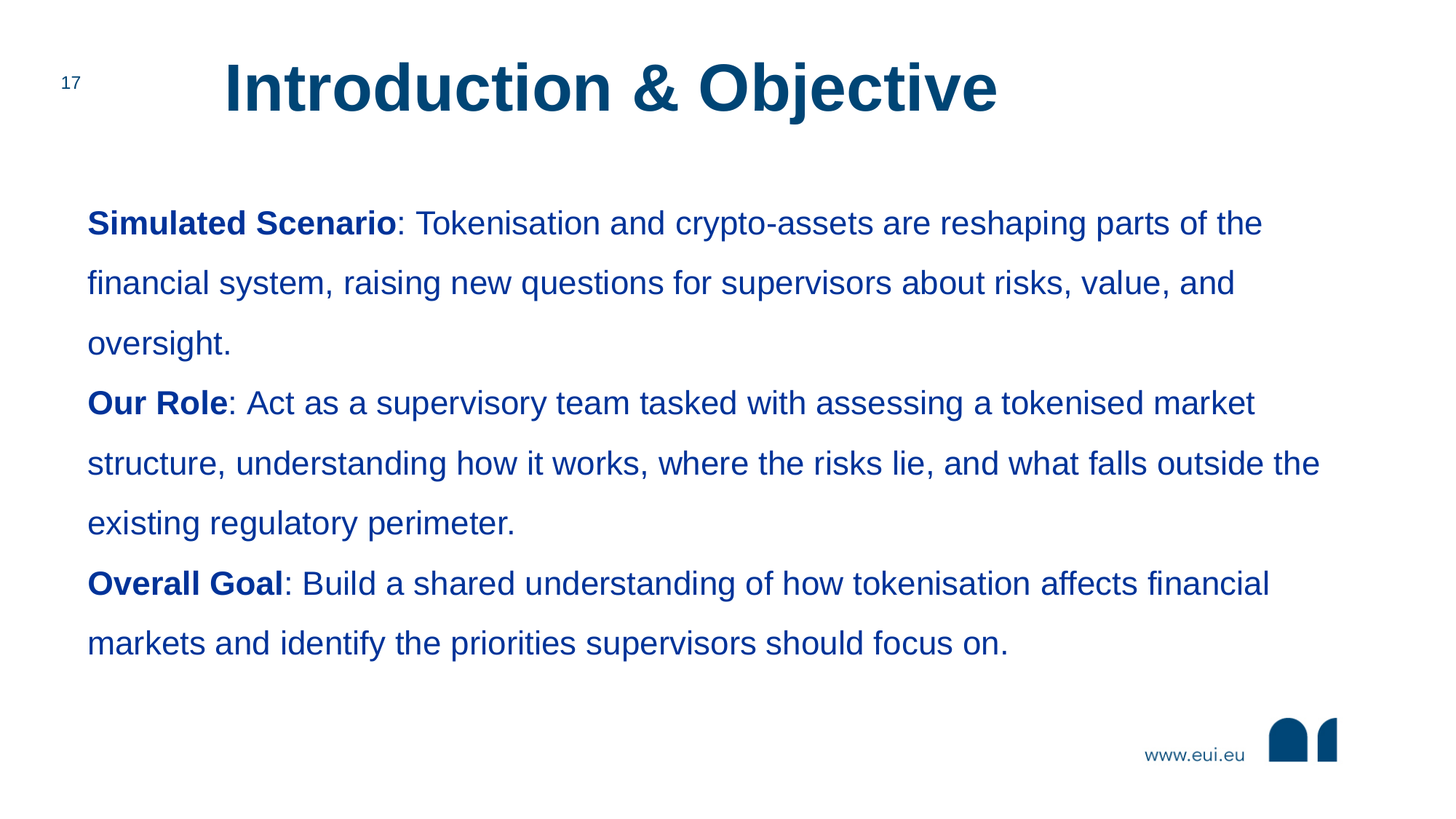

# Introduction & Objective

17
Simulated Scenario: Tokenisation and crypto-assets are reshaping parts of the financial system, raising new questions for supervisors about risks, value, and oversight.
Our Role: Act as a supervisory team tasked with assessing a tokenised market structure, understanding how it works, where the risks lie, and what falls outside the existing regulatory perimeter.
Overall Goal: Build a shared understanding of how tokenisation affects financial markets and identify the priorities supervisors should focus on.